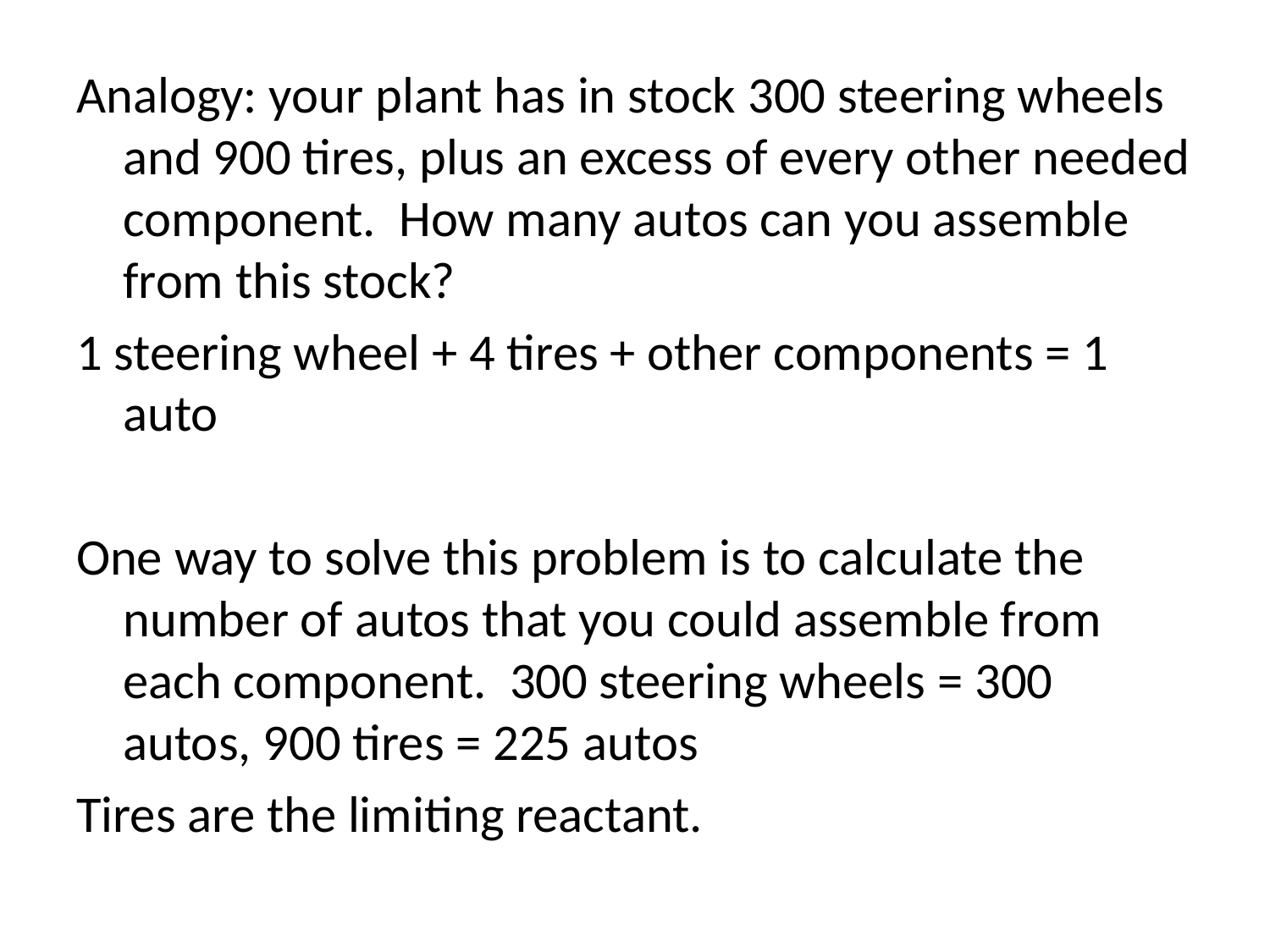

Analogy: your plant has in stock 300 steering wheels and 900 tires, plus an excess of every other needed component.  How many autos can you assemble from this stock?
1 steering wheel + 4 tires + other components = 1 auto

One way to solve this problem is to calculate the number of autos that you could assemble from each component.  300 steering wheels = 300 autos, 900 tires = 225 autos
Tires are the limiting reactant.